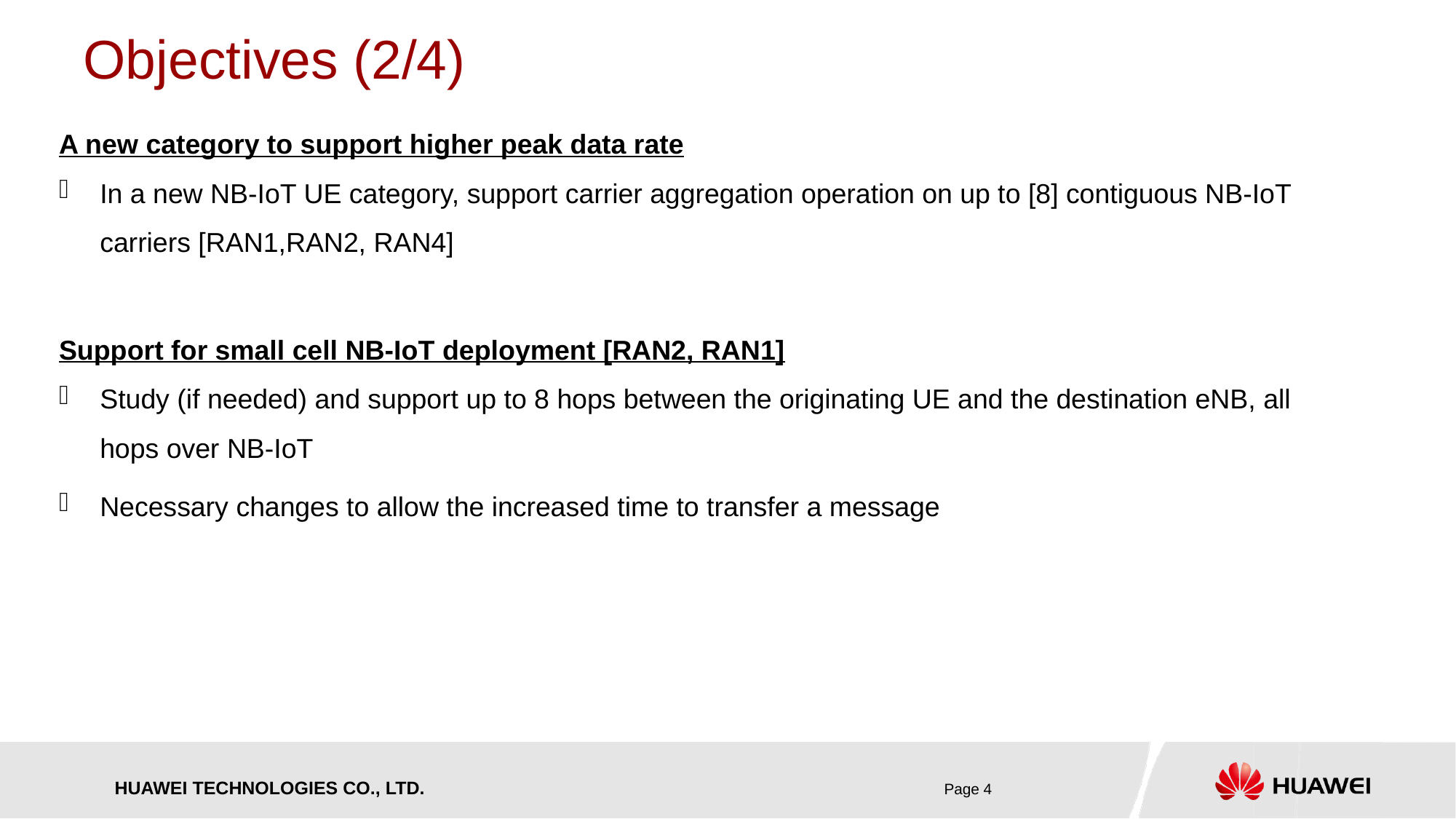

# Objectives (2/4)
A new category to support higher peak data rate
In a new NB-IoT UE category, support carrier aggregation operation on up to [8] contiguous NB-IoT carriers [RAN1,RAN2, RAN4]

Support for small cell NB-IoT deployment [RAN2, RAN1]
Study (if needed) and support up to 8 hops between the originating UE and the destination eNB, all hops over NB-IoT
Necessary changes to allow the increased time to transfer a message